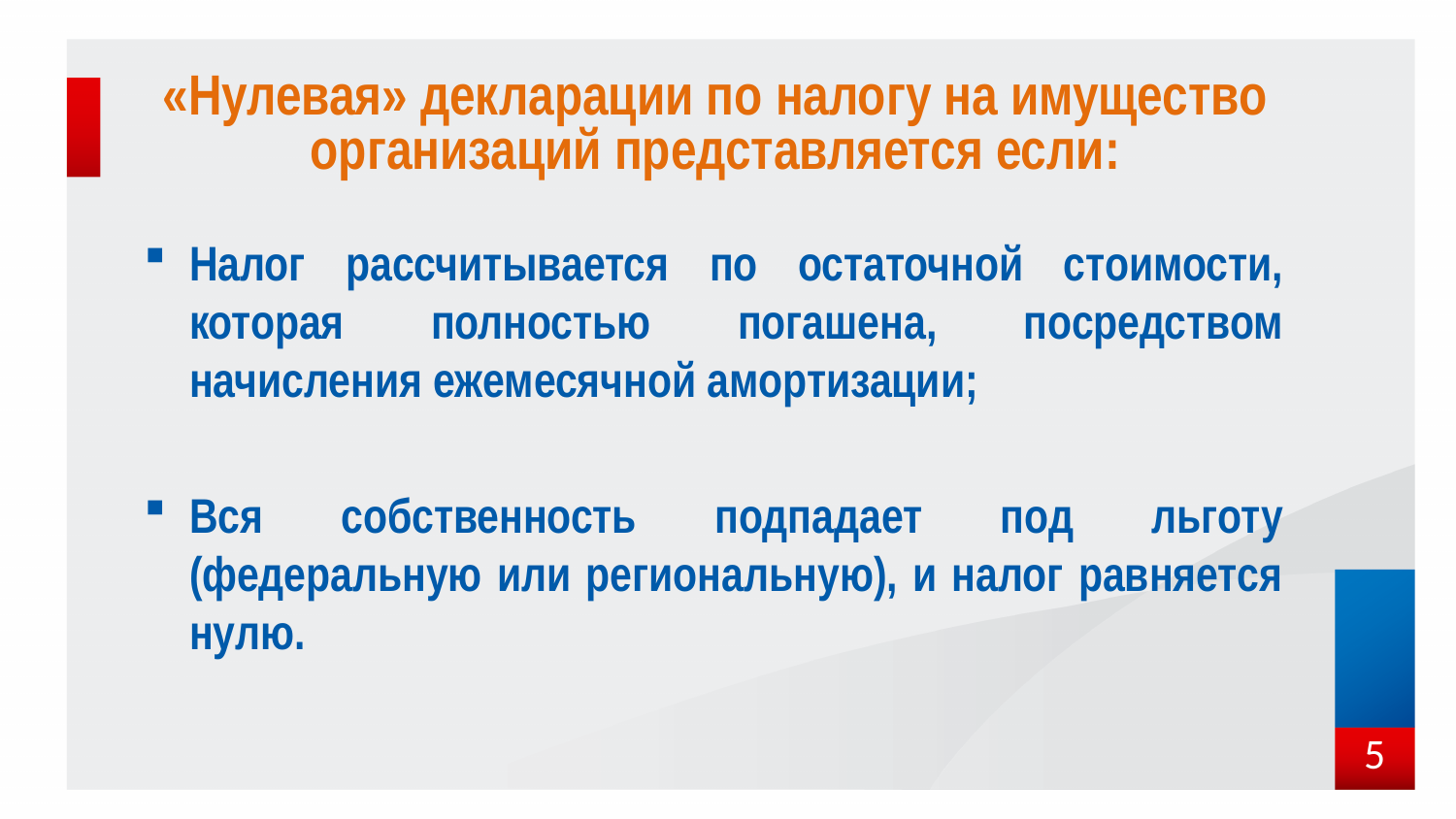

# «Нулевая» декларации по налогу на имущество организаций представляется если:
Налог рассчитывается по остаточной стоимости, которая полностью погашена, посредством начисления ежемесячной амортизации;

Вся собственность подпадает под льготу (федеральную или региональную), и налог равняется нулю.
5